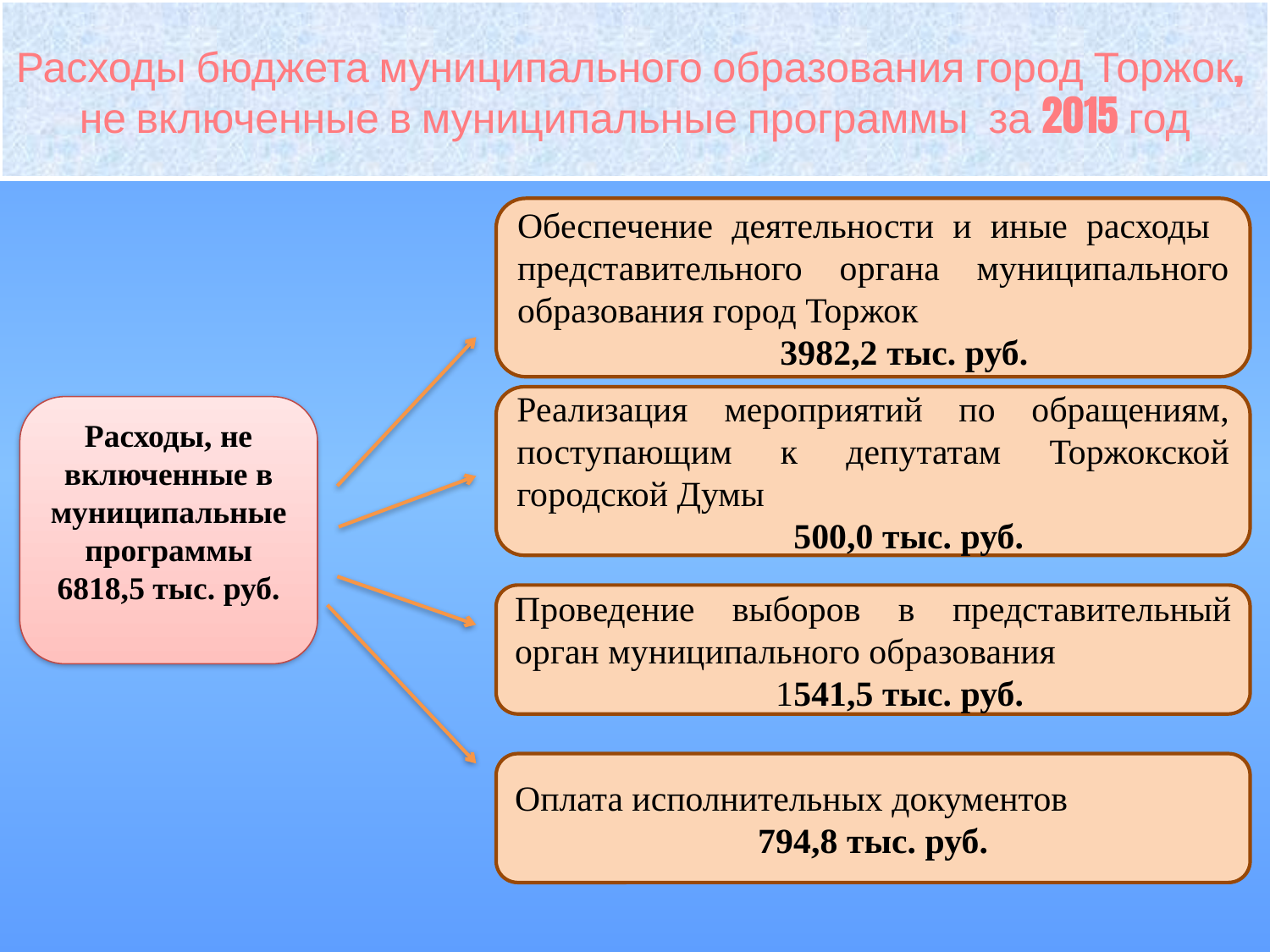

Расходы бюджета муниципального образования город Торжок,
не включенные в муниципальные программы  за 2015 год
Обеспечение деятельности и иные расходы  представительного органа муниципального образования город Торжок
       3982,2 тыс. руб.

Реализация мероприятий по обращениям, поступающим к депутатам Торжокской городской Думы
        500,0 тыс. руб.
Расходы, не включенные в муниципальные программы
6818,5 тыс. руб.

Проведение выборов в представительный орган муниципального образования
      1541,5 тыс. руб.
Оплата исполнительных документов
794,8 тыс. руб.